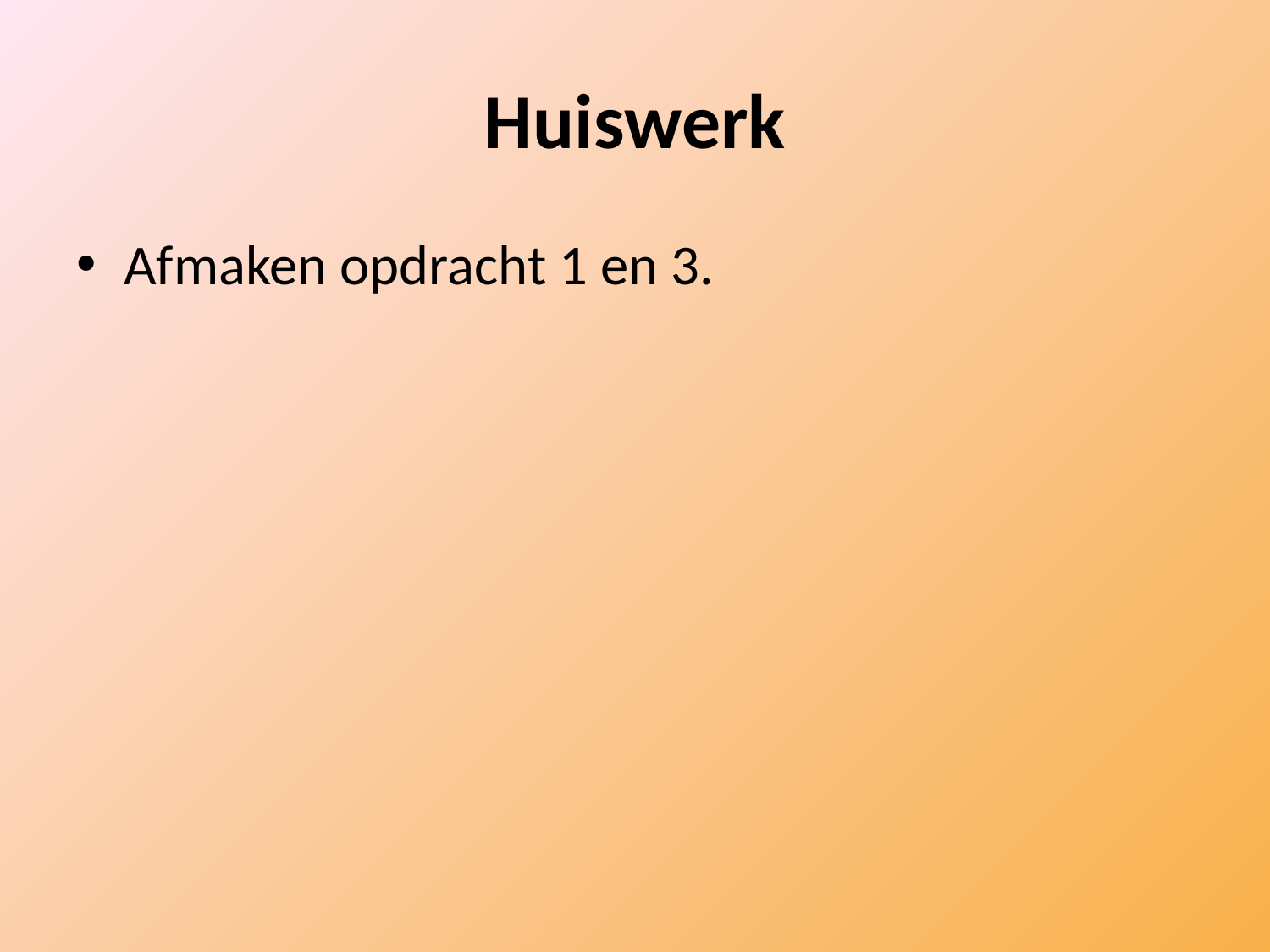

# Huiswerk
Afmaken opdracht 1 en 3.